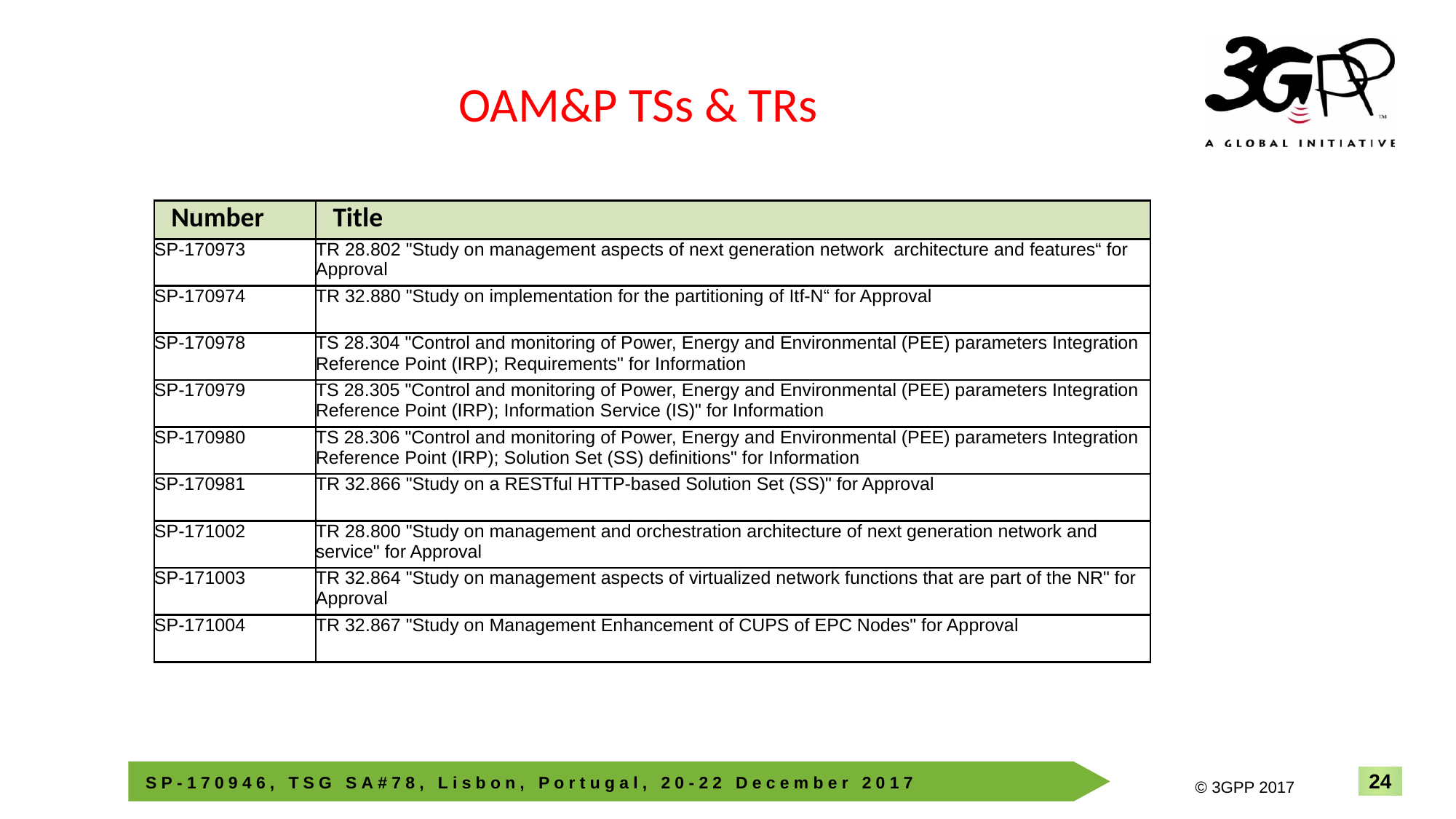

OAM&P TSs & TRs
| Number | Title |
| --- | --- |
| SP-170973 | TR 28.802 "Study on management aspects of next generation network architecture and features“ for Approval |
| SP-170974 | TR 32.880 "Study on implementation for the partitioning of Itf-N“ for Approval |
| SP-170978 | TS 28.304 "Control and monitoring of Power, Energy and Environmental (PEE) parameters Integration Reference Point (IRP); Requirements" for Information |
| SP-170979 | TS 28.305 "Control and monitoring of Power, Energy and Environmental (PEE) parameters Integration Reference Point (IRP); Information Service (IS)" for Information |
| SP-170980 | TS 28.306 "Control and monitoring of Power, Energy and Environmental (PEE) parameters Integration Reference Point (IRP); Solution Set (SS) definitions" for Information |
| SP-170981 | TR 32.866 "Study on a RESTful HTTP-based Solution Set (SS)" for Approval |
| SP-171002 | TR 28.800 "Study on management and orchestration architecture of next generation network and service" for Approval |
| SP-171003 | TR 32.864 "Study on management aspects of virtualized network functions that are part of the NR" for Approval |
| SP-171004 | TR 32.867 "Study on Management Enhancement of CUPS of EPC Nodes" for Approval |